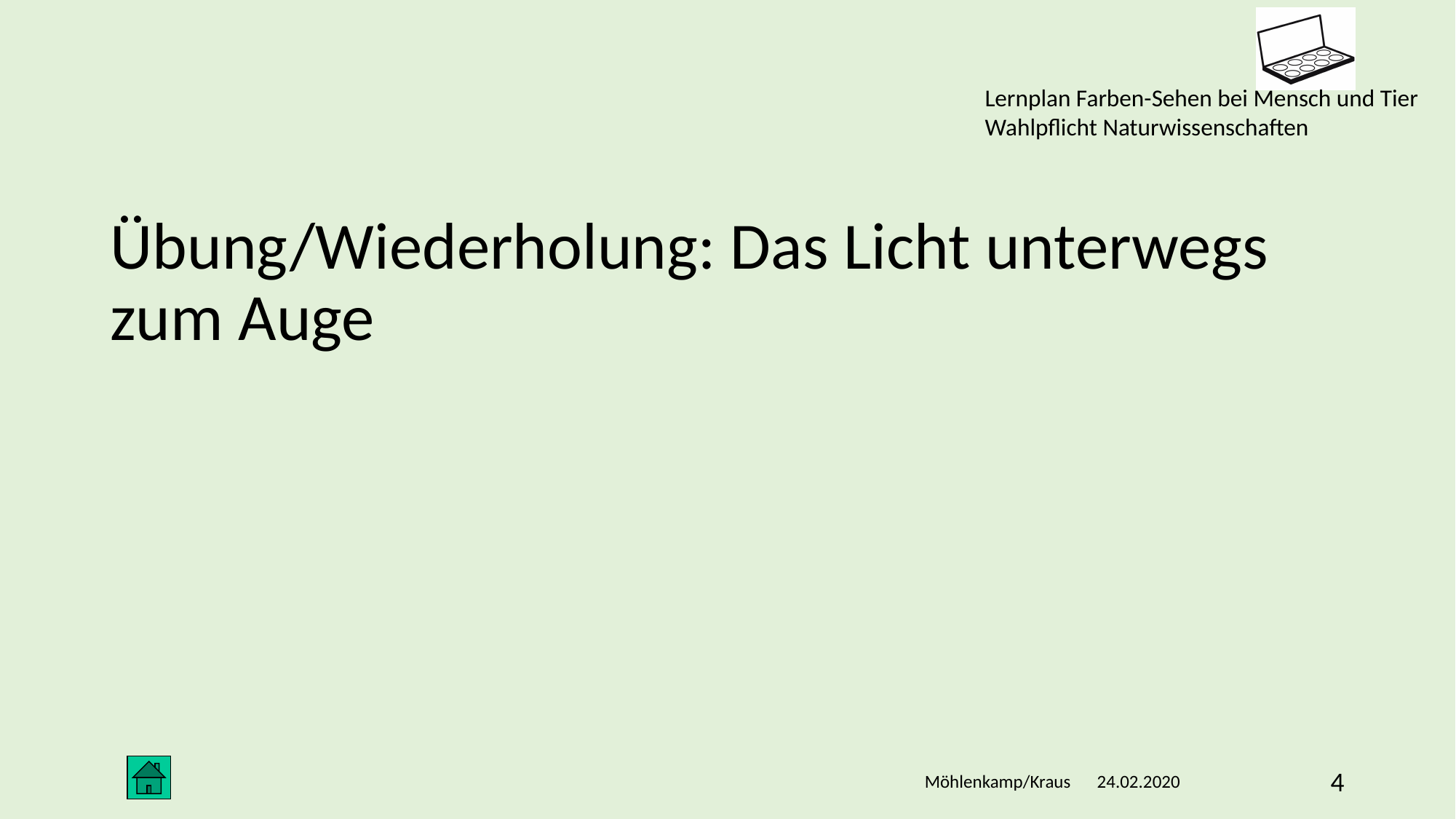

# Übung/Wiederholung: Das Licht unterwegs zum Auge

24.02.2020
Möhlenkamp/Kraus
4